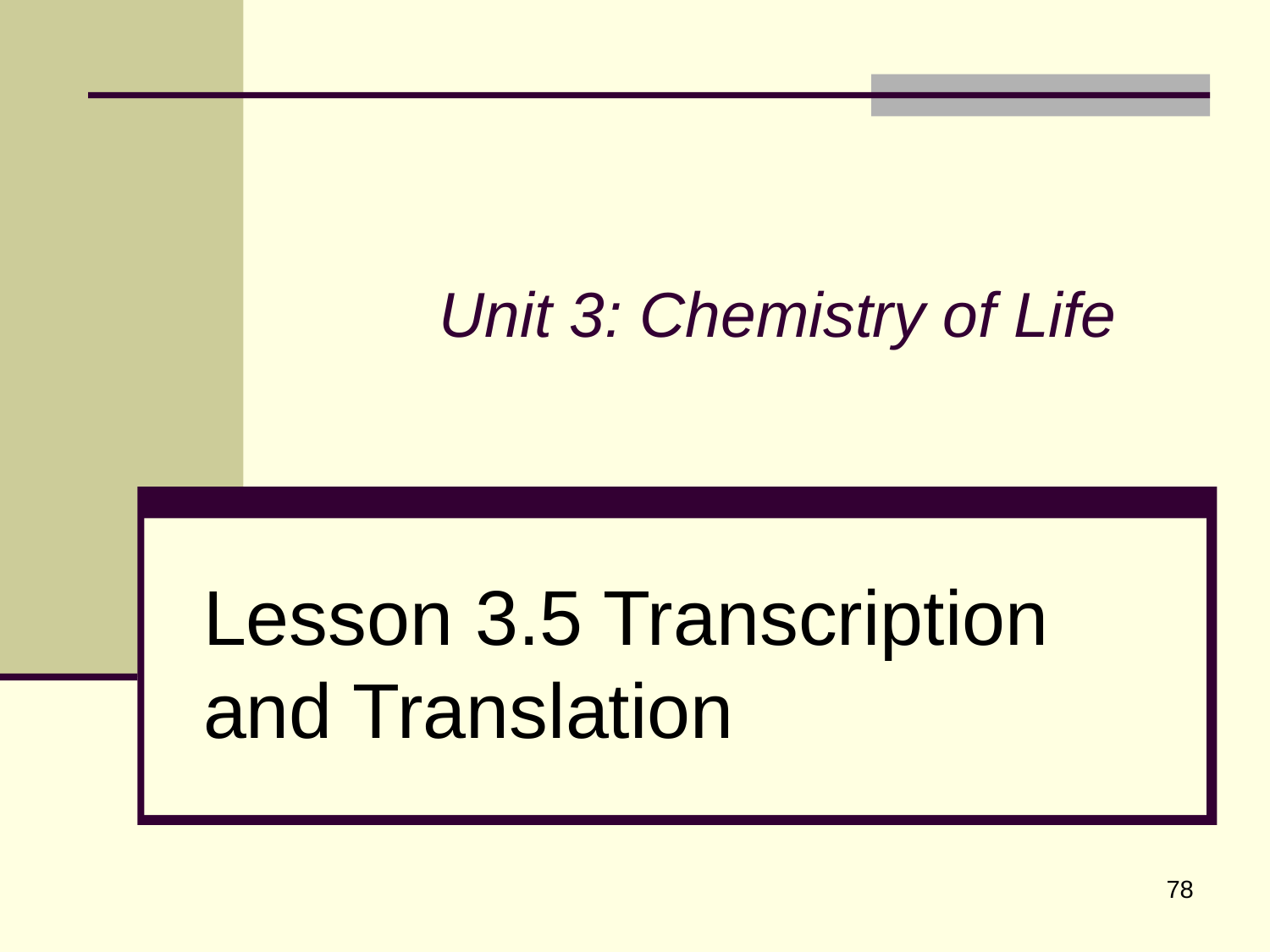

# Unit 3: Chemistry of Life
Lesson 3.5 Transcription and Translation
78